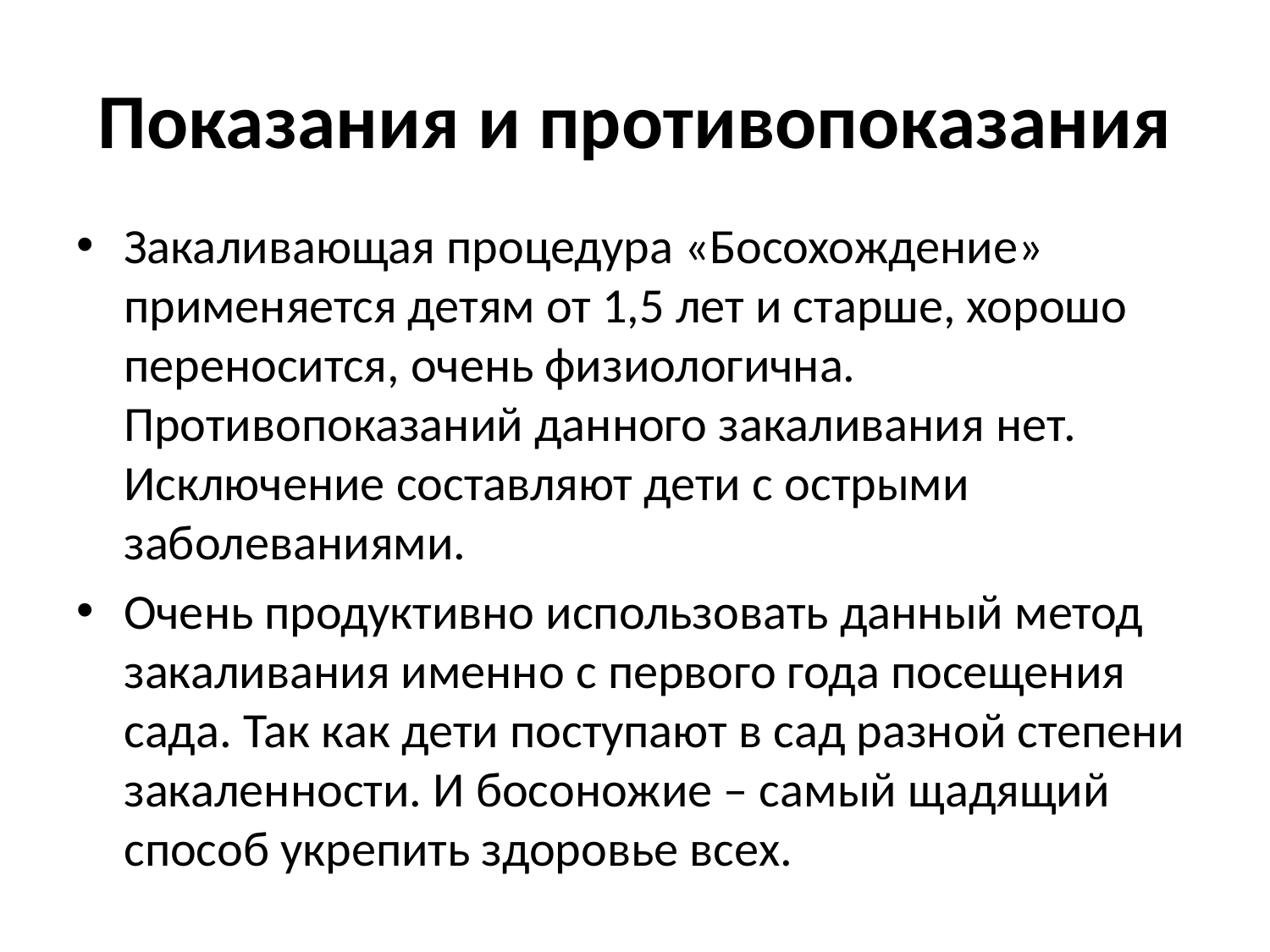

# Показания и противопоказания
Закаливающая процедура «Босохождение» применяется детям от 1,5 лет и старше, хорошо переносится, очень физиологична. Противопоказаний данного закаливания нет. Исключение составляют дети с острыми заболеваниями.
Очень продуктивно использовать данный метод закаливания именно с первого года посещения сада. Так как дети поступают в сад разной степени закаленности. И босоножие – самый щадящий способ укрепить здоровье всех.